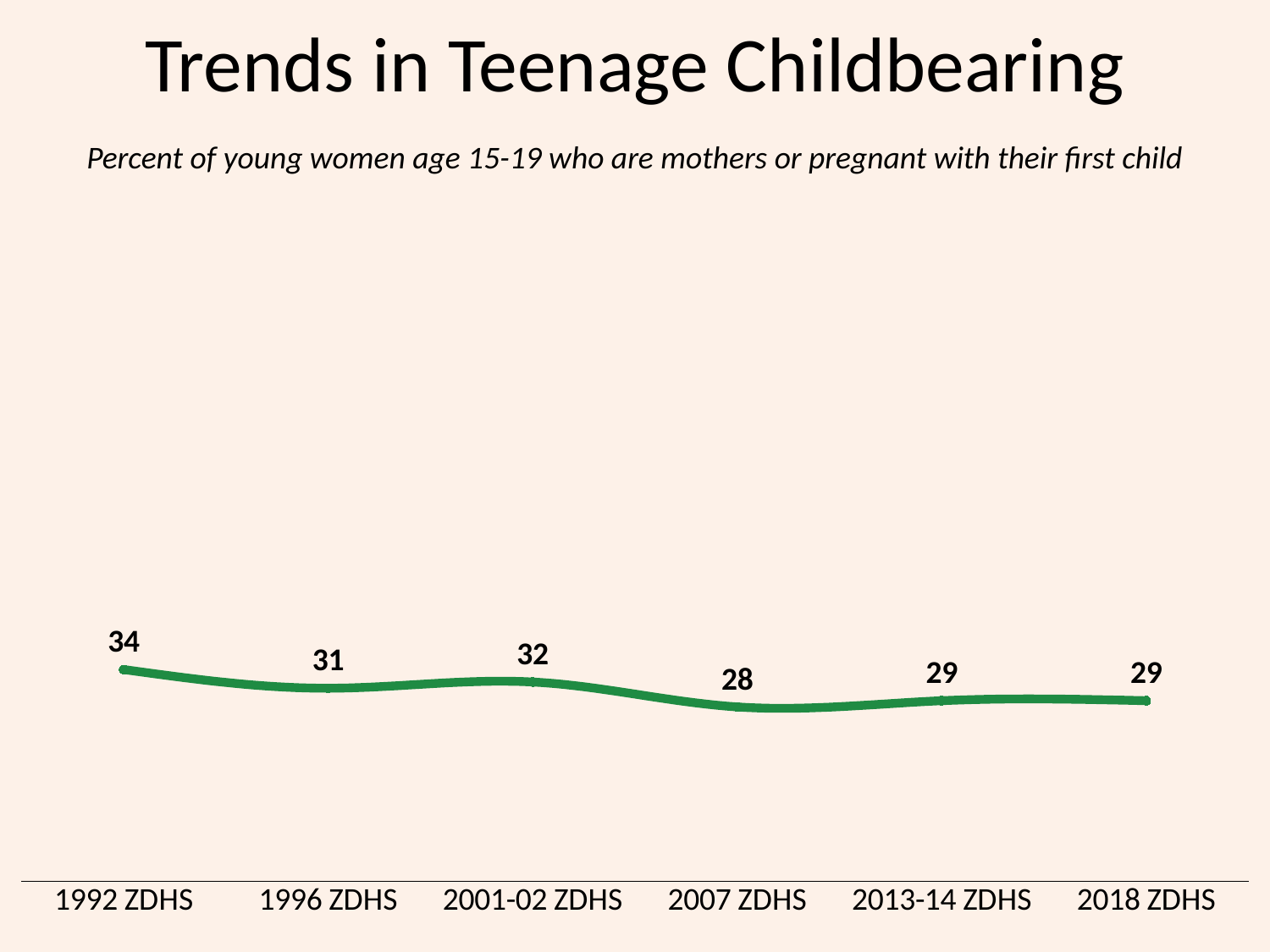

# Trends in Teenage Childbearing
Percent of young women age 15-19 who are mothers or pregnant with their first child

### Chart

| Category | Series 1 |
|---|---|
| 1992 ZDHS | 34.0 |
| 1996 ZDHS | 31.0 |
| 2001-02 ZDHS | 32.0 |
| 2007 ZDHS | 28.0 |
| 2013-14 ZDHS | 29.0 |
| 2018 ZDHS | 29.0 |